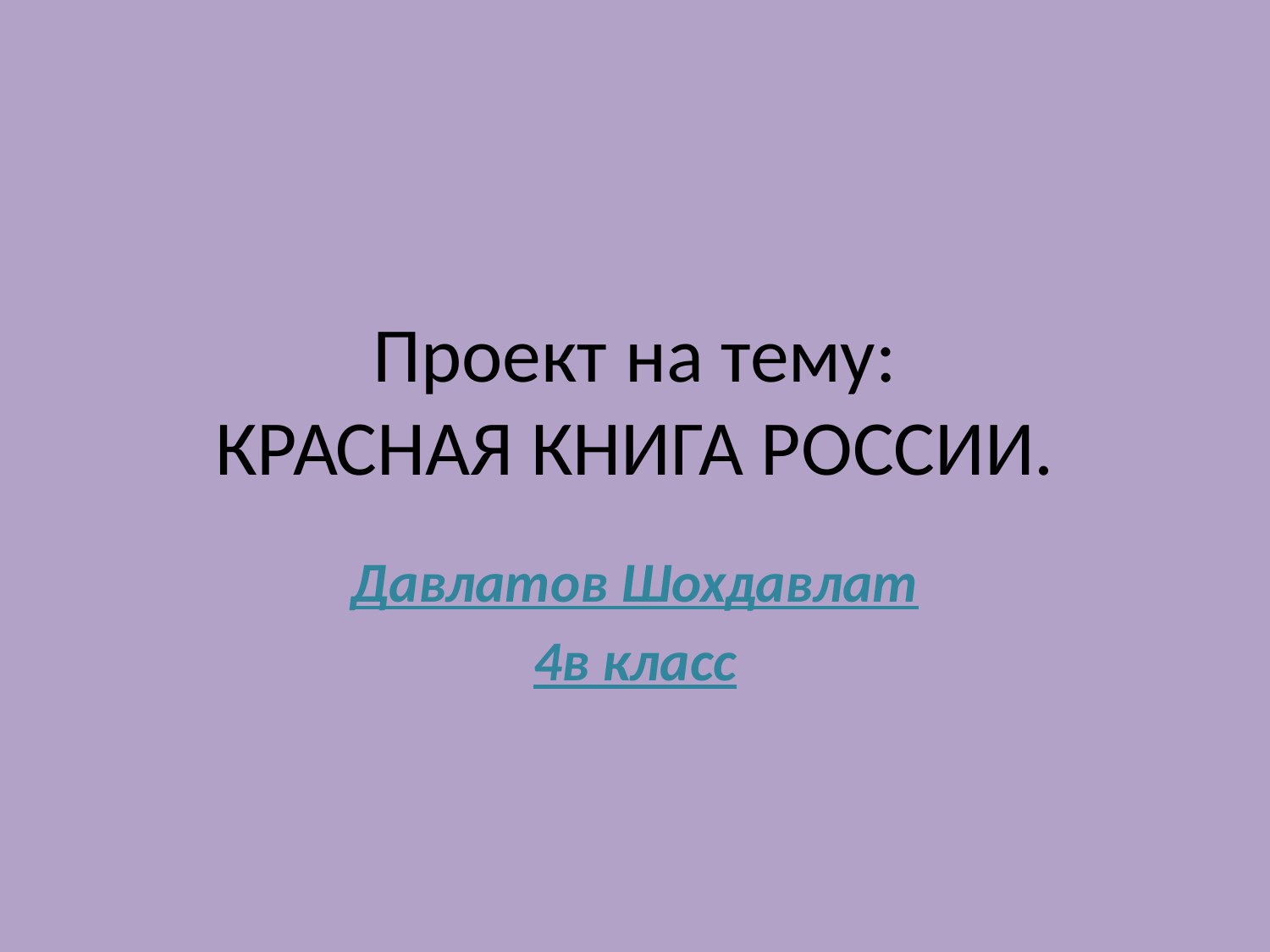

# Проект на тему: КРАСНАЯ КНИГА РОССИИ.
Давлатов Шохдавлат
4в класс